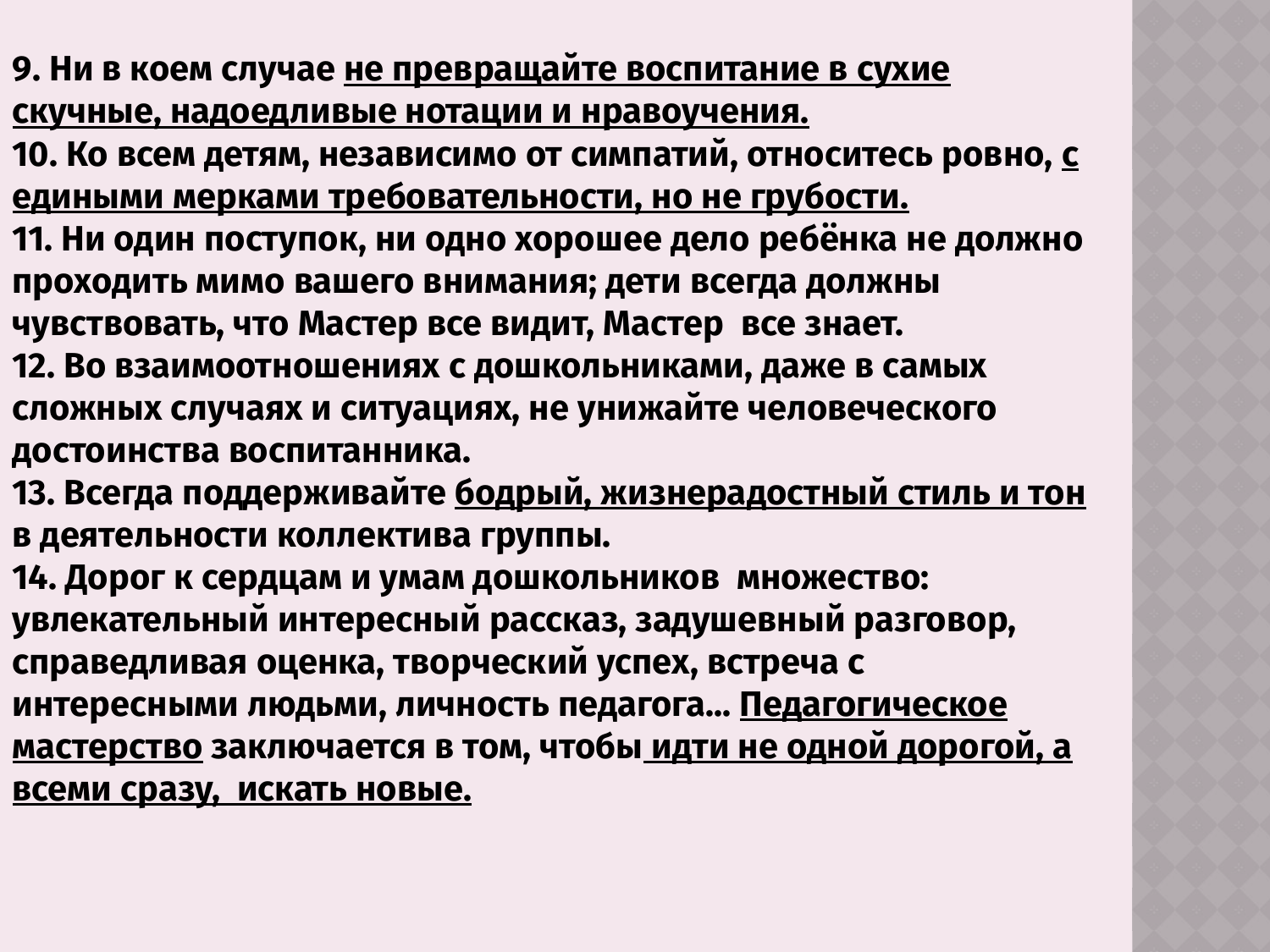

9. Ни в коем случае не превращайте воспитание в сухие скучные, надоедливые нотации и нравоучения.
10. Ко всем детям, независимо от симпатий, относитесь ровно, с едиными мерками требовательности, но не грубости.
11. Ни один поступок, ни одно хорошее дело ребёнка не должно проходить мимо вашего внимания; дети всегда должны чувствовать, что Мастер все видит, Мастер  все знает.
12. Во взаимоотношениях с дошкольниками, даже в самых сложных случаях и ситуациях, не унижайте человеческого достоинства воспитанника.
13. Всегда поддерживайте бодрый, жизнерадостный стиль и тон в деятельности коллектива группы.
14. Дорог к сердцам и умам дошкольников  множество: увлекательный интересный рассказ, задушевный разговор, справедливая оценка, творческий успех, встреча с интересными людьми, личность педагога... Педагогическое мастерство заключается в том, чтобы идти не одной дорогой, а всеми сразу,  искать новые.